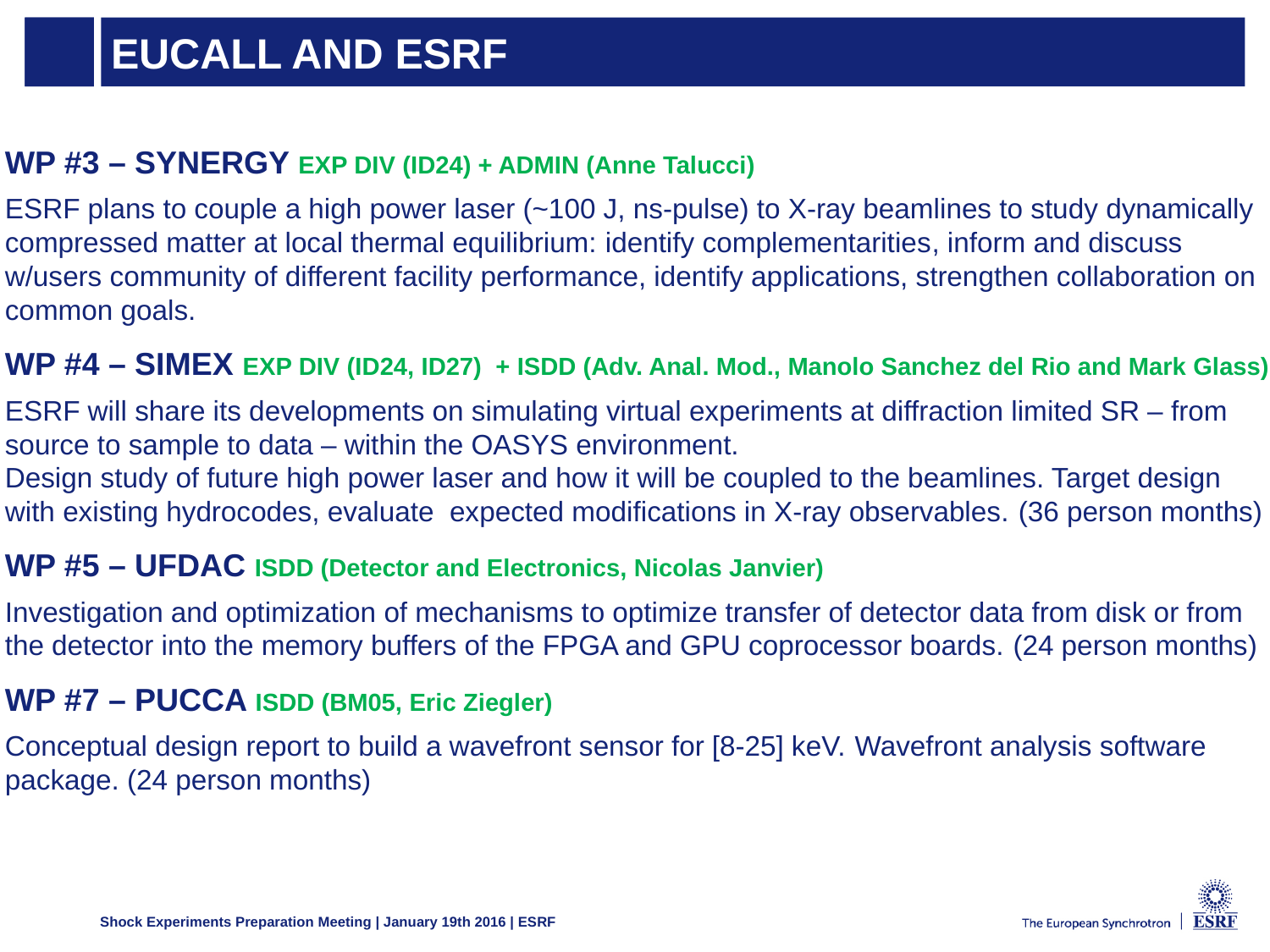

# EUCALL AND ESRF
WP #3 – SYNERGY EXP DIV (ID24) + ADMIN (Anne Talucci)
ESRF plans to couple a high power laser (~100 J, ns-pulse) to X-ray beamlines to study dynamically compressed matter at local thermal equilibrium: identify complementarities, inform and discuss w/users community of different facility performance, identify applications, strengthen collaboration on common goals.
WP #4 – SIMEX EXP DIV (ID24, ID27)  + ISDD (Adv. Anal. Mod., Manolo Sanchez del Rio and Mark Glass)
ESRF will share its developments on simulating virtual experiments at diffraction limited SR – from source to sample to data – within the OASYS environment.
Design study of future high power laser and how it will be coupled to the beamlines. Target design with existing hydrocodes, evaluate  expected modifications in X-ray observables. (36 person months)
WP #5 – UFDAC ISDD (Detector and Electronics, Nicolas Janvier)
Investigation and optimization of mechanisms to optimize transfer of detector data from disk or from the detector into the memory buffers of the FPGA and GPU coprocessor boards. (24 person months)
WP #7 – PUCCA ISDD (BM05, Eric Ziegler)
Conceptual design report to build a wavefront sensor for [8-25] keV. Wavefront analysis software package. (24 person months)

Shock Experiments Preparation Meeting | January 19th 2016 | ESRF